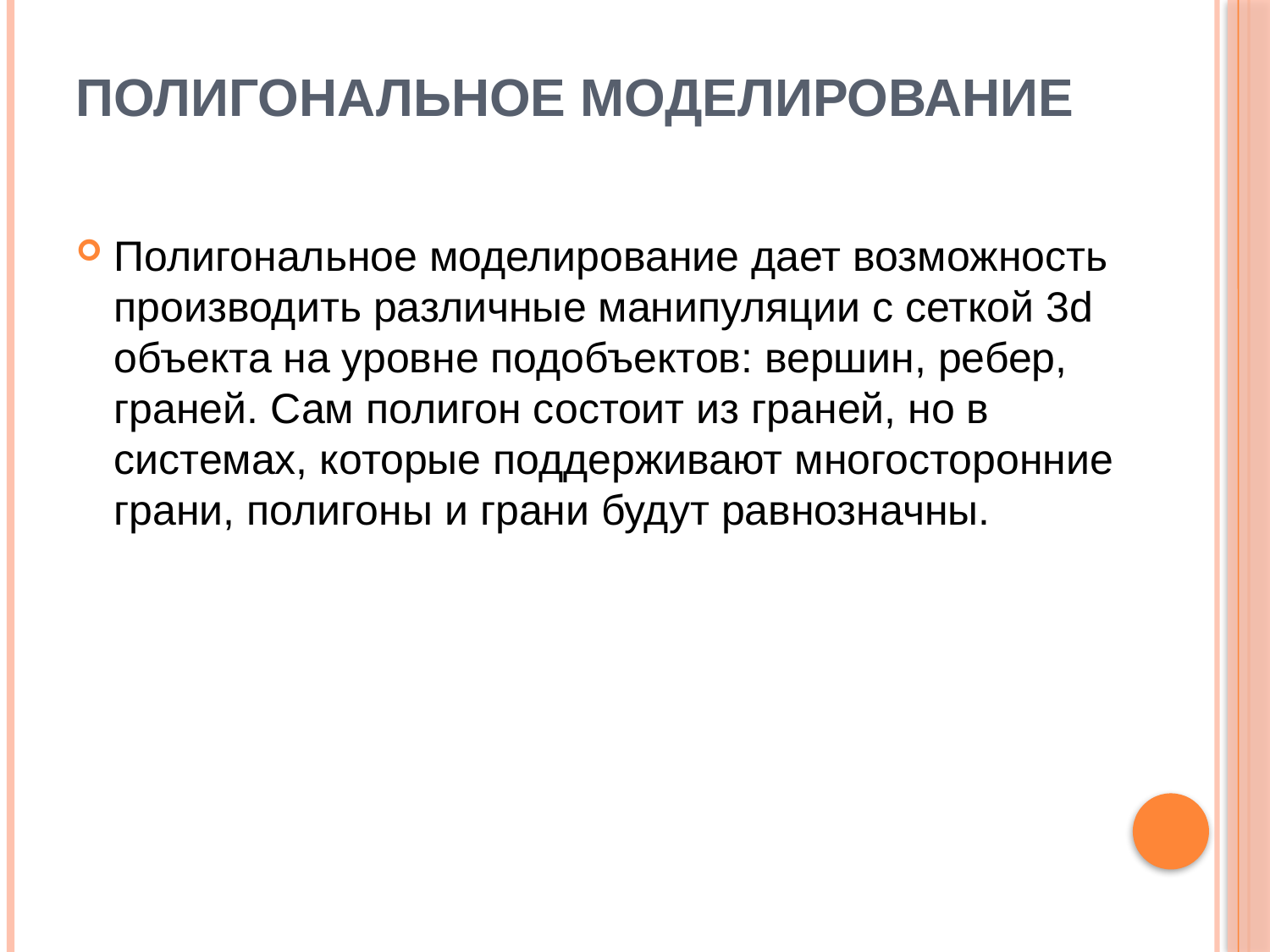

# Полигональное моделирование
Полигональное моделирование дает возможность производить различные манипуляции с сеткой 3d объекта на уровне подобъектов: вершин, ребер, граней. Сам полигон состоит из граней, но в системах, которые поддерживают многосторонние грани, полигоны и грани будут равнозначны.